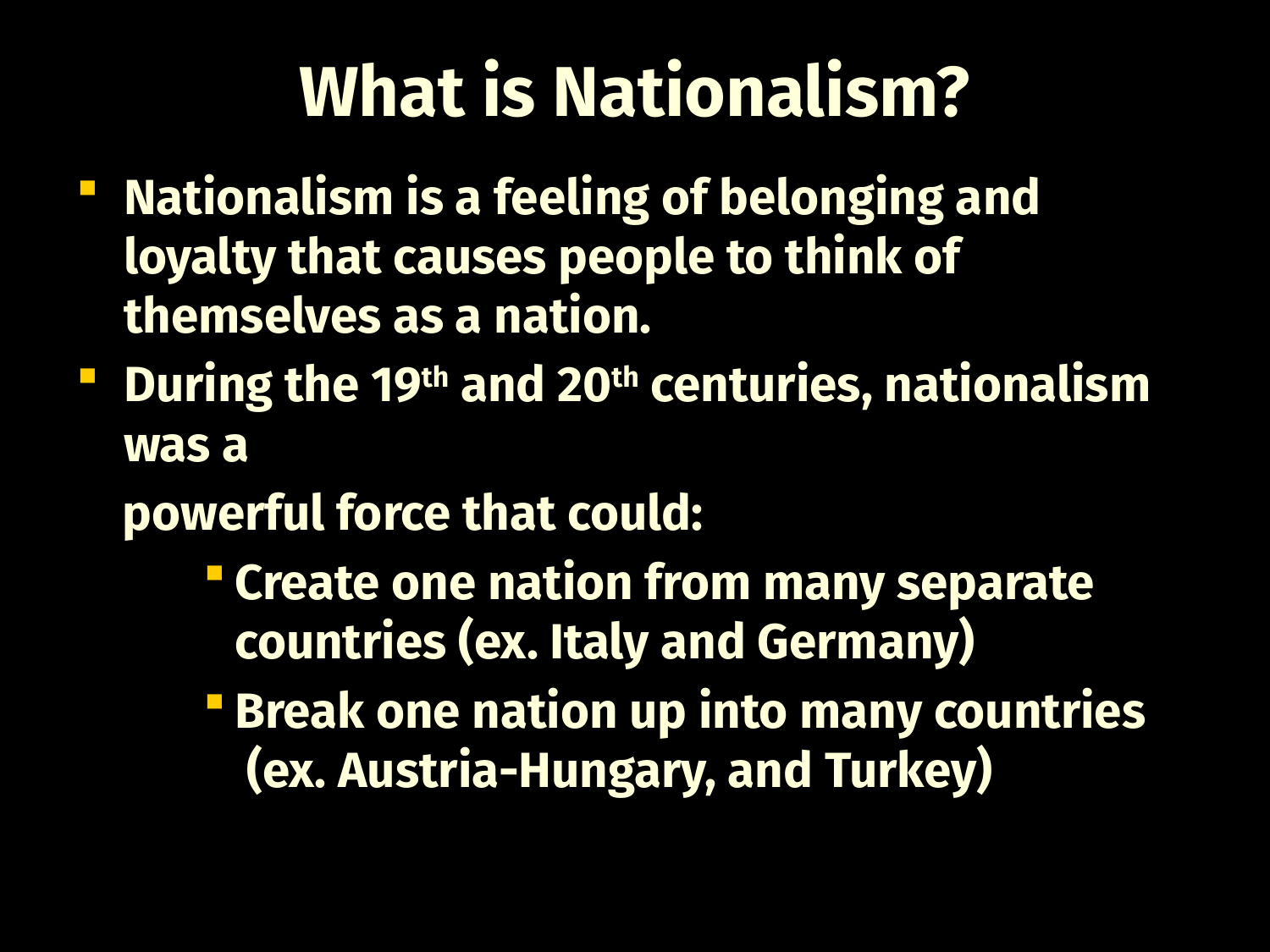

# What is Nationalism?
Nationalism is a feeling of belonging and loyalty that causes people to think of themselves as a nation.
During the 19th and 20th centuries, nationalism was a
    powerful force that could:
Create one nation from many separate countries (ex. Italy and Germany)
Break one nation up into many countries      (ex. Austria-Hungary, and Turkey)